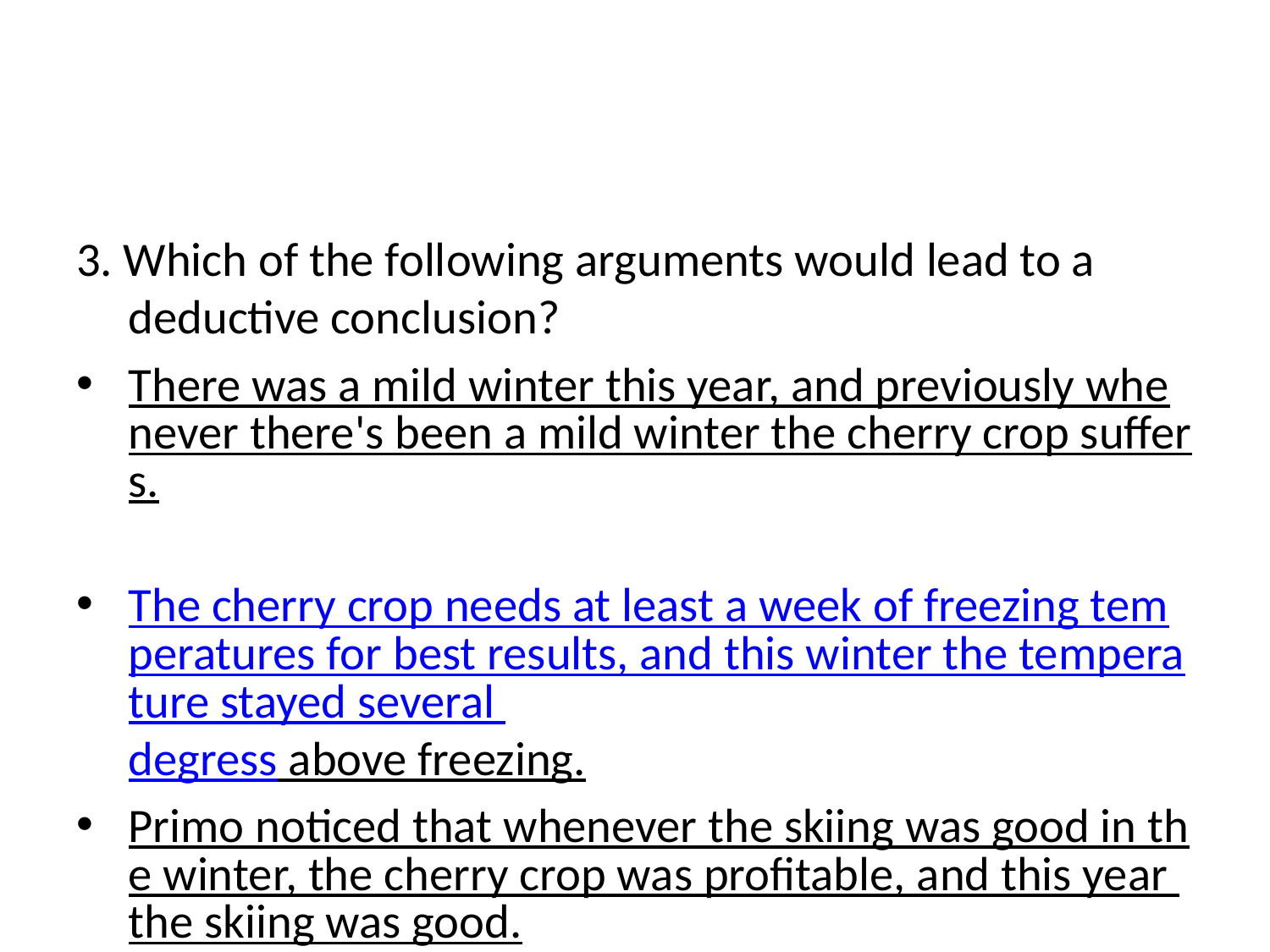

#
3. Which of the following arguments would lead to a deductive conclusion?
There was a mild winter this year, and previously whenever there's been a mild winter the cherry crop suffers.
The cherry crop needs at least a week of freezing temperatures for best results, and this winter the temperature stayed several degress above freezing.
Primo noticed that whenever the skiing was good in the winter, the cherry crop was profitable, and this year the skiing was good.
Not since 1972 have I seen a good cherry crop after a mild winter, and this winter has been mild.